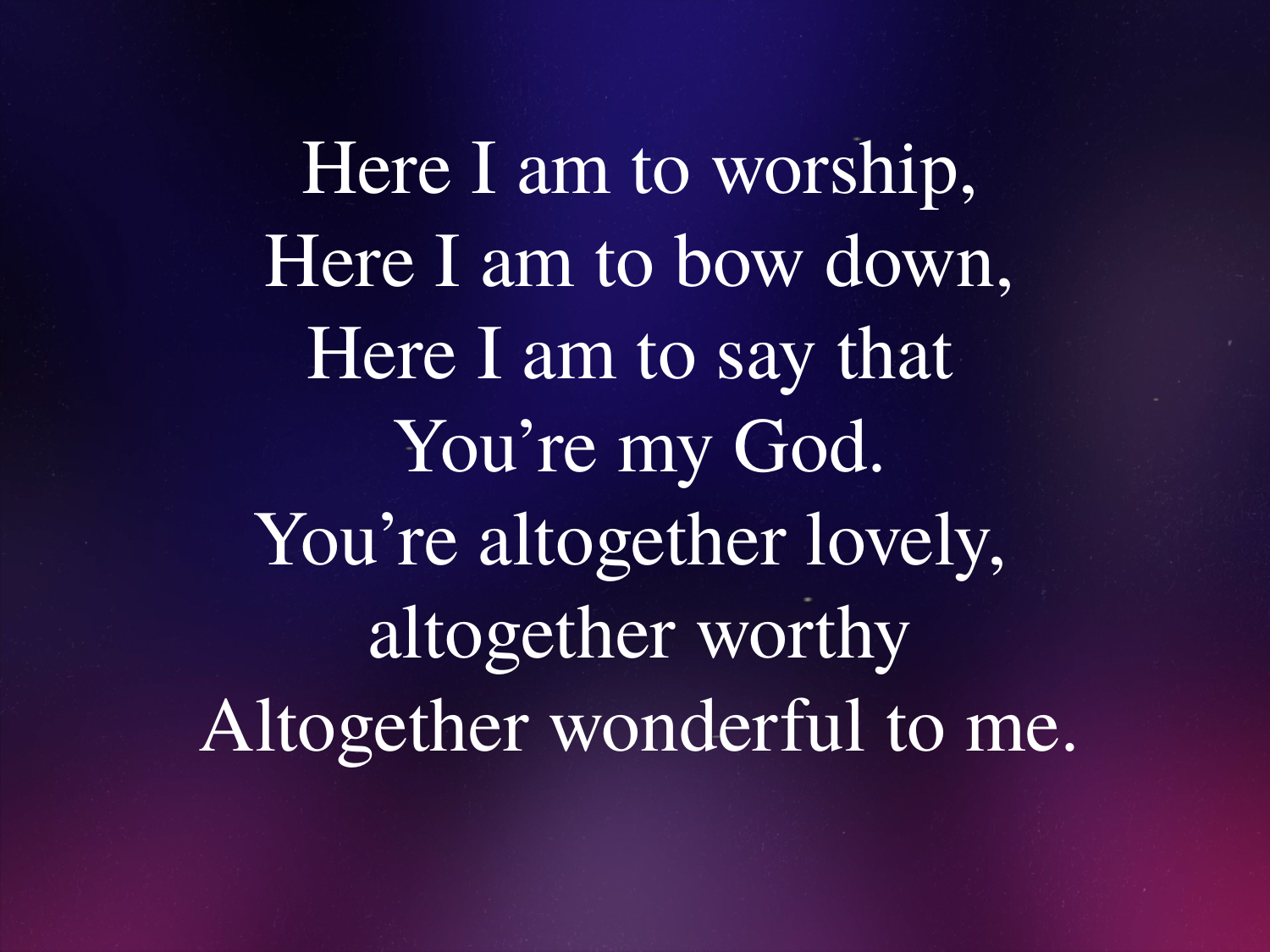

# Here I am to worship, Here I am to bow down, Here I am to say that You’re my God. You’re altogether lovely, altogether worthy Altogether wonderful to me.